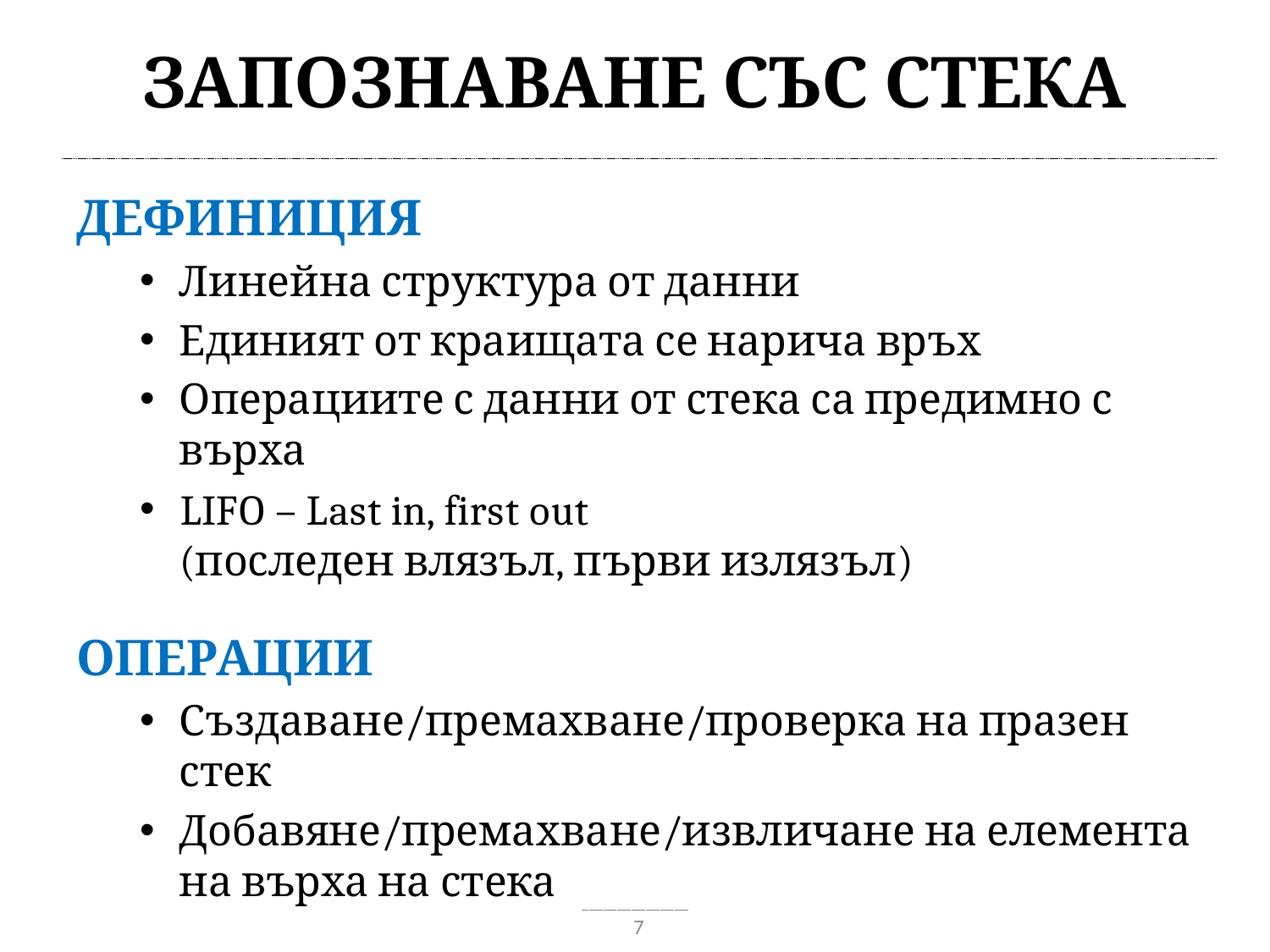

# Запознаване със стека
Дефиниция
Линейна структура от данни
Единият от краищата се нарича връх
Операциите с данни от стека са предимно с върха
LIFO – Last in, first out
(последен влязъл, първи излязъл)
Операции
Създаване/премахване/проверка на празен стек
Добавяне/премахване/извличане на елемента на върха на стека

7